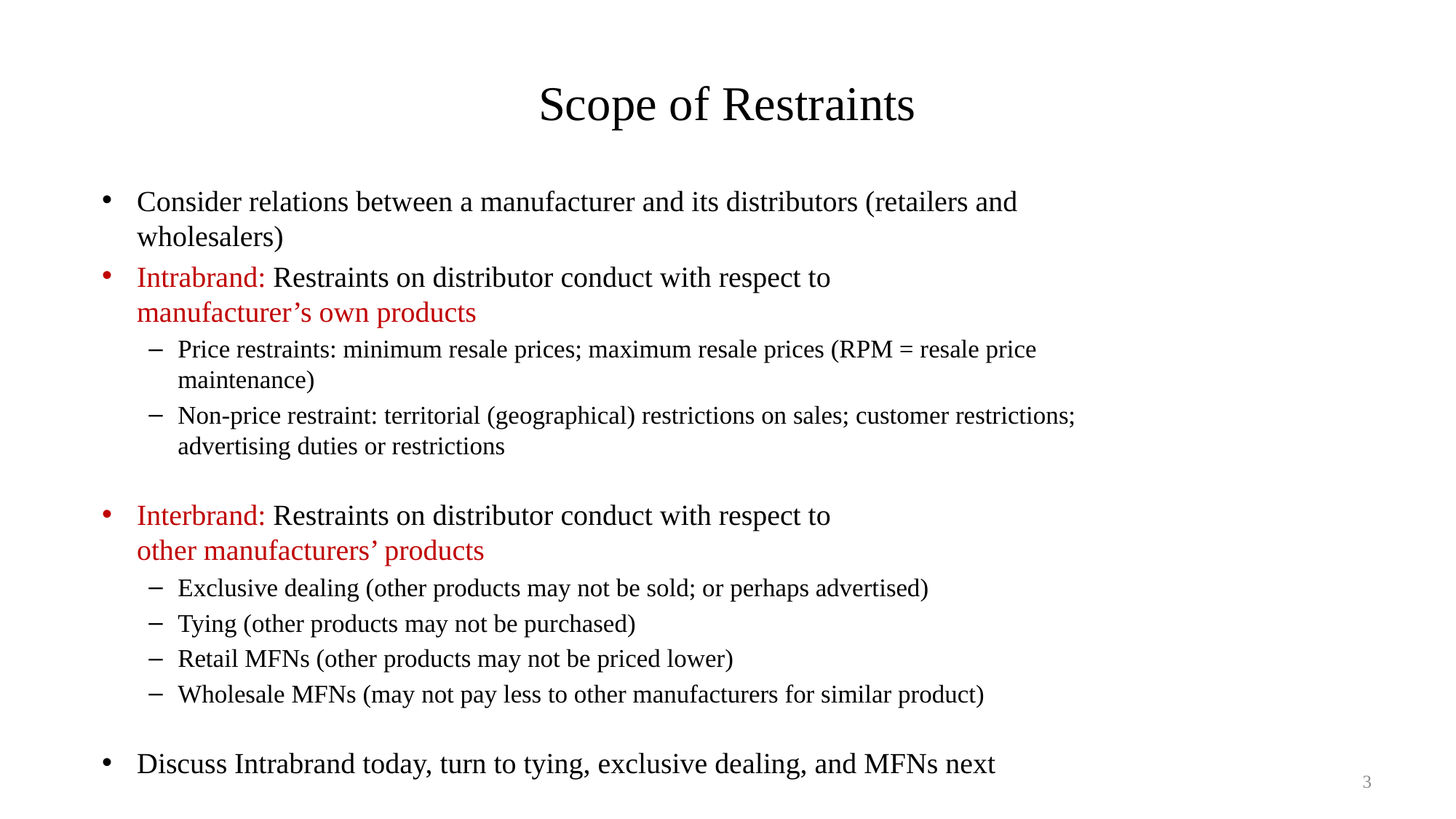

# Scope of Restraints
Consider relations between a manufacturer and its distributors (retailers and wholesalers)
Intrabrand: Restraints on distributor conduct with respect to
manufacturer’s own products
Price restraints: minimum resale prices; maximum resale prices (RPM = resale price maintenance)
Non-price restraint: territorial (geographical) restrictions on sales; customer restrictions; advertising duties or restrictions
Interbrand: Restraints on distributor conduct with respect to
other manufacturers’ products
Exclusive dealing (other products may not be sold; or perhaps advertised)
Tying (other products may not be purchased)
Retail MFNs (other products may not be priced lower)
Wholesale MFNs (may not pay less to other manufacturers for similar product)
Discuss Intrabrand today, turn to tying, exclusive dealing, and MFNs next
3